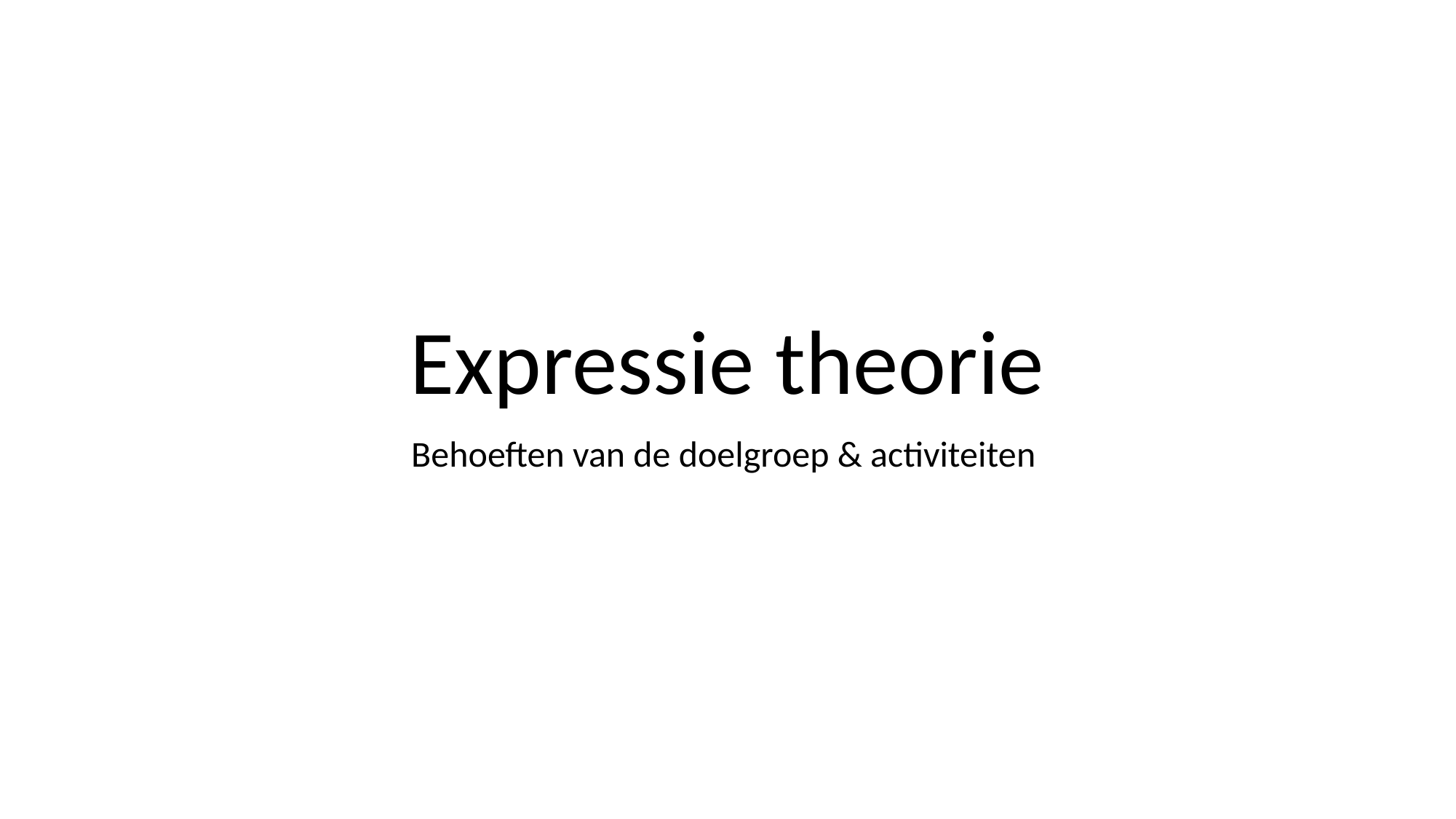

# Expressie theorie
Behoeften van de doelgroep & activiteiten